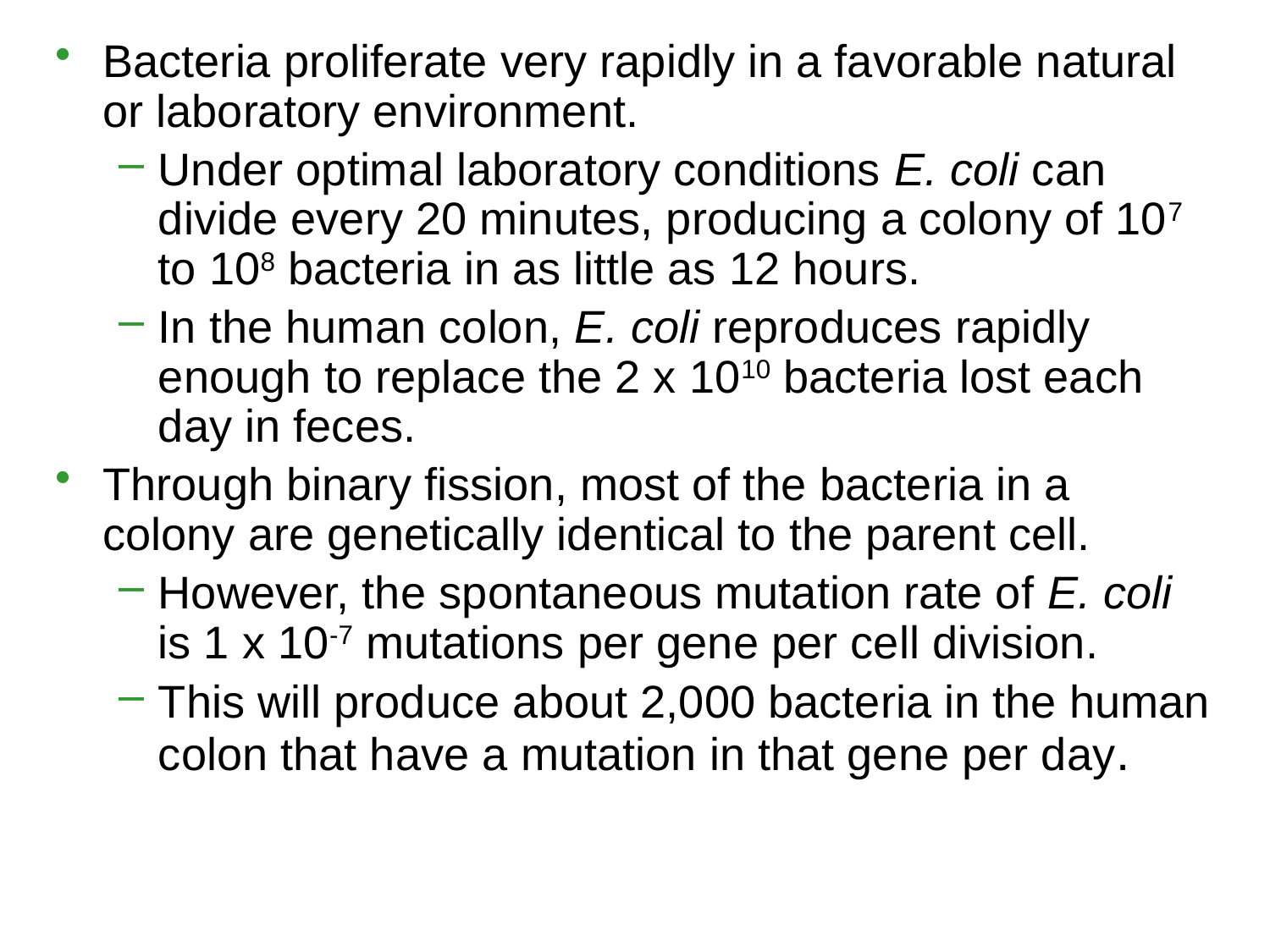

Bacteria proliferate very rapidly in a favorable natural or laboratory environment.
Under optimal laboratory conditions E. coli can divide every 20 minutes, producing a colony of 107 to 108 bacteria in as little as 12 hours.
In the human colon, E. coli reproduces rapidly enough to replace the 2 x 1010 bacteria lost each day in feces.
Through binary fission, most of the bacteria in a colony are genetically identical to the parent cell.
However, the spontaneous mutation rate of E. coli
is 1 x 10-7 mutations per gene per cell division.
This will produce about 2,000 bacteria in the human colon that have a mutation in that gene per day.